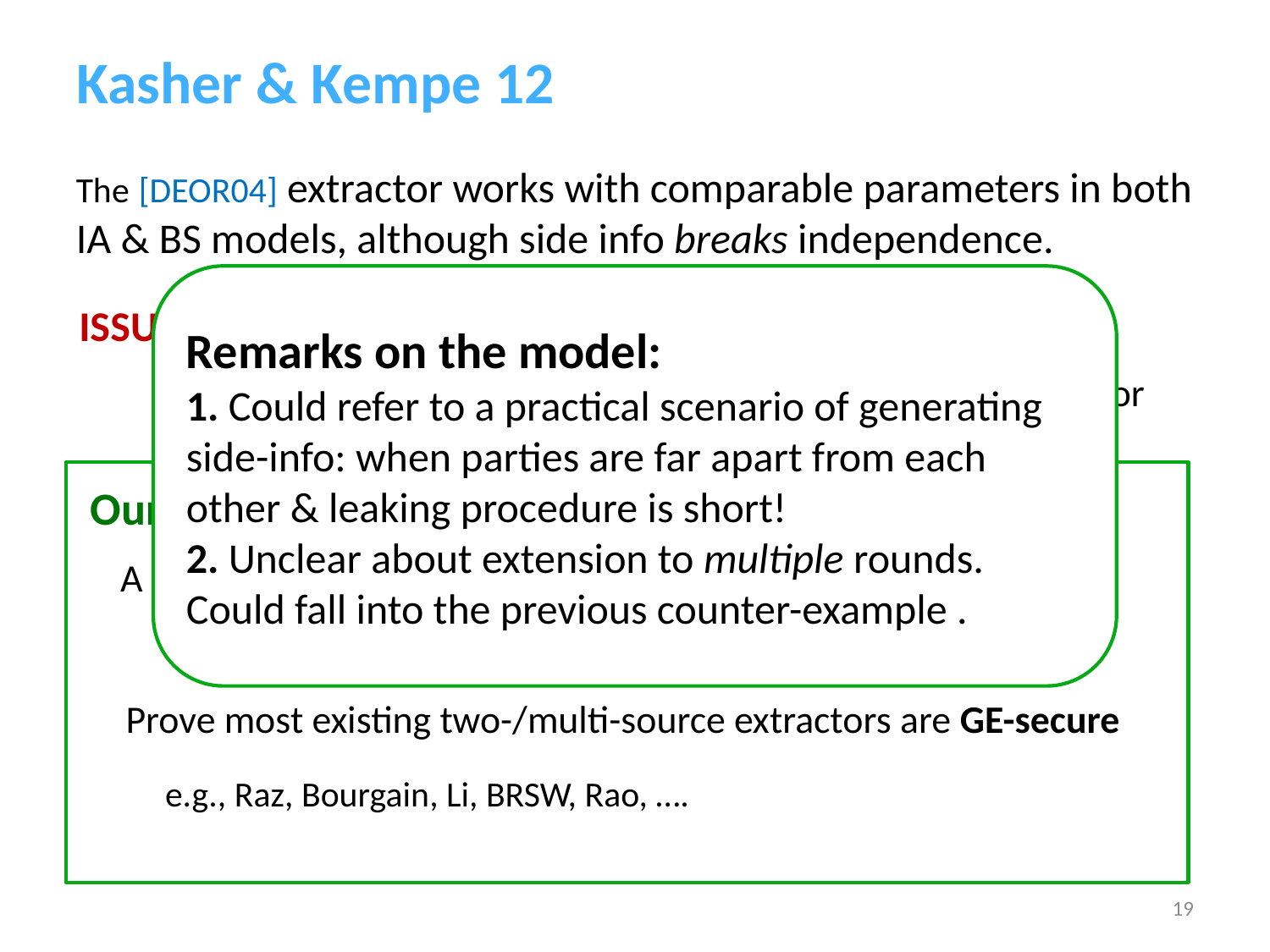

# Kasher & Kempe 12
The [DEOR04] extractor works with comparable parameters in both IA & BS models, although side info breaks independence.
Remarks on the model:
1. Could refer to a practical scenario of generating side-info: when parties are far apart from each other & leaking procedure is short!
2. Unclear about extension to multiple rounds. Could fall into the previous counter-example .
ISSUEs:
No unified model & No unified entropy measure
Technique-wise very specific to the [DEOR04] extractor

Our Contribution:
A Unified & Generalized Model: General Entangled (GE) model
Take the one-round leaking model [KK12] + right entropy measure
Prove most existing two-/multi-source extractors are GE-secure
e.g., Raz, Bourgain, Li, BRSW, Rao, ….
19